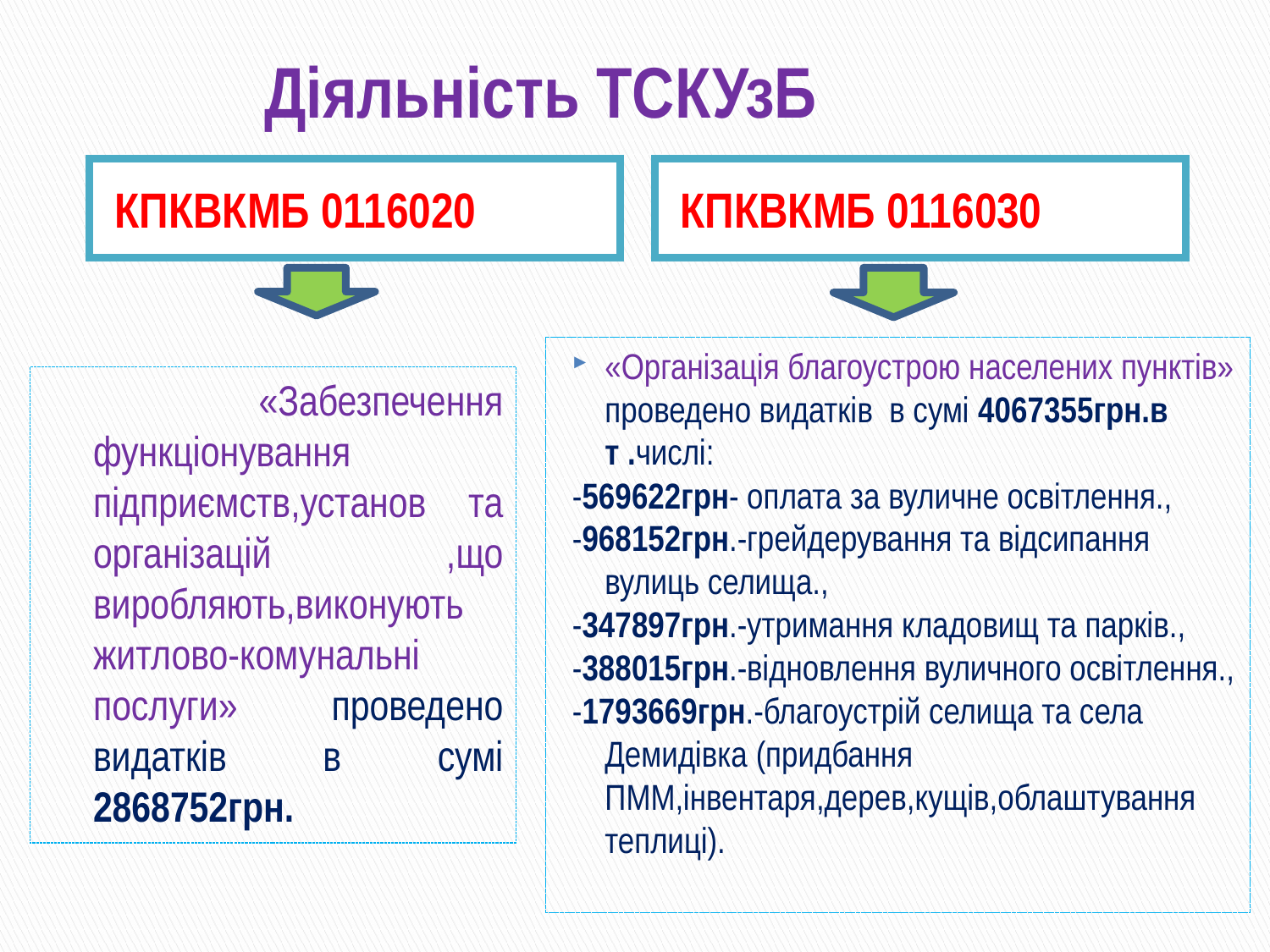

# Діяльність ТСКУзБ
КПКВКМБ 0116020
КПКВКМБ 0116030

«Організація благоустрою населених пунктів» проведено видатків  в сумі 4067355грн.в т .числі:
-569622грн- оплата за вуличне освітлення.,
-968152грн.-грейдерування та відсипання вулиць селища.,
-347897грн.-утримання кладовищ та парків.,
-388015грн.-відновлення вуличного освітлення.,
-1793669грн.-благоустрій селища та села Демидівка (придбання ПММ,інвентаря,дерев,кущів,облаштування теплиці).
  «Забезпечення функціонування підприємств,установ та організацій ,що виробляють,виконують житлово-комунальні послуги» проведено видатків в сумі 2868752грн.